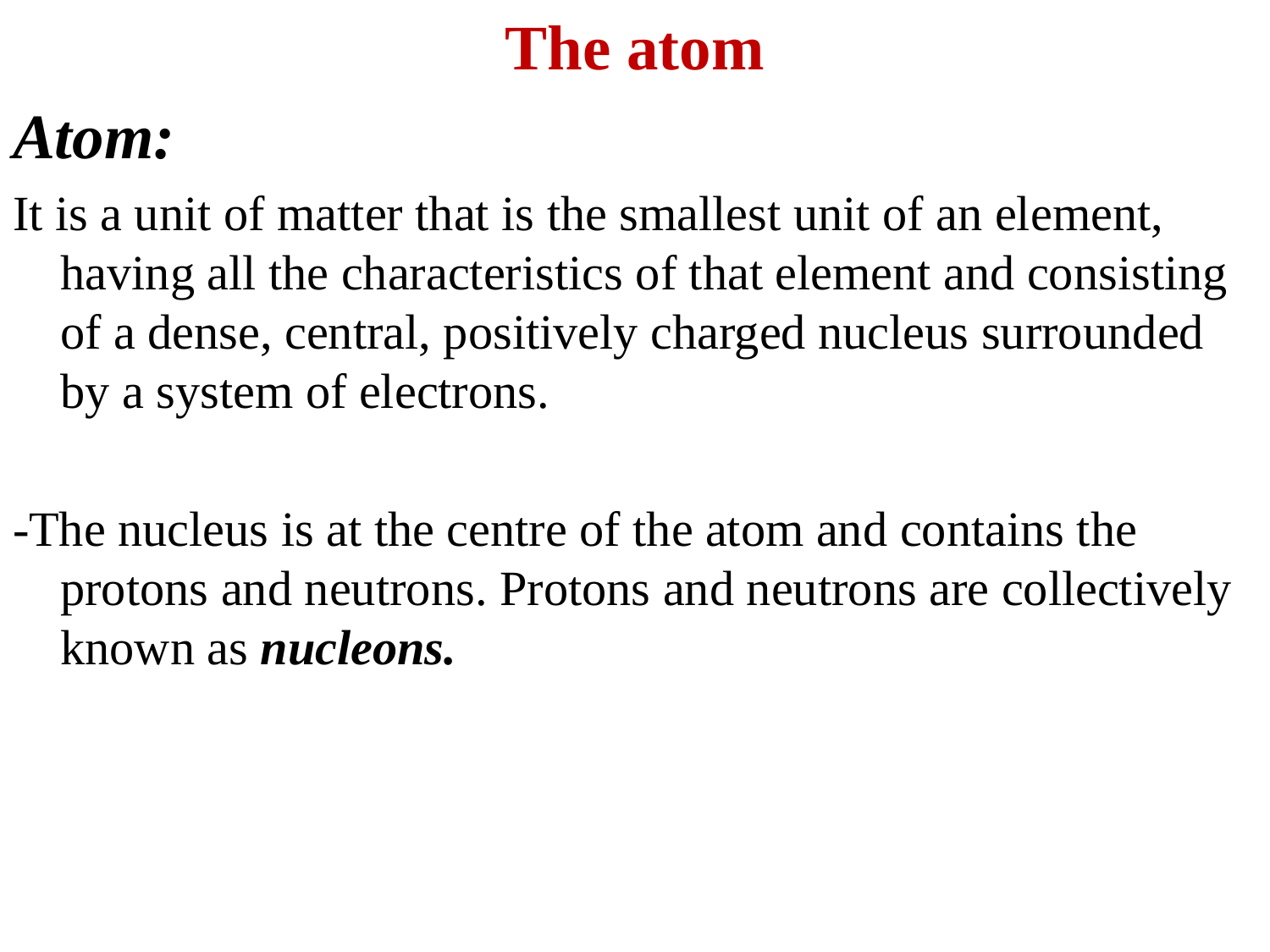

The atom
Atom:
It is a unit of matter that is the smallest unit of an element, having all the characteristics of that element and consisting of a dense, central, positively charged nucleus surrounded by a system of electrons.

-The nucleus is at the centre of the atom and contains the protons and neutrons. Protons and neutrons are collectively known as nucleons.